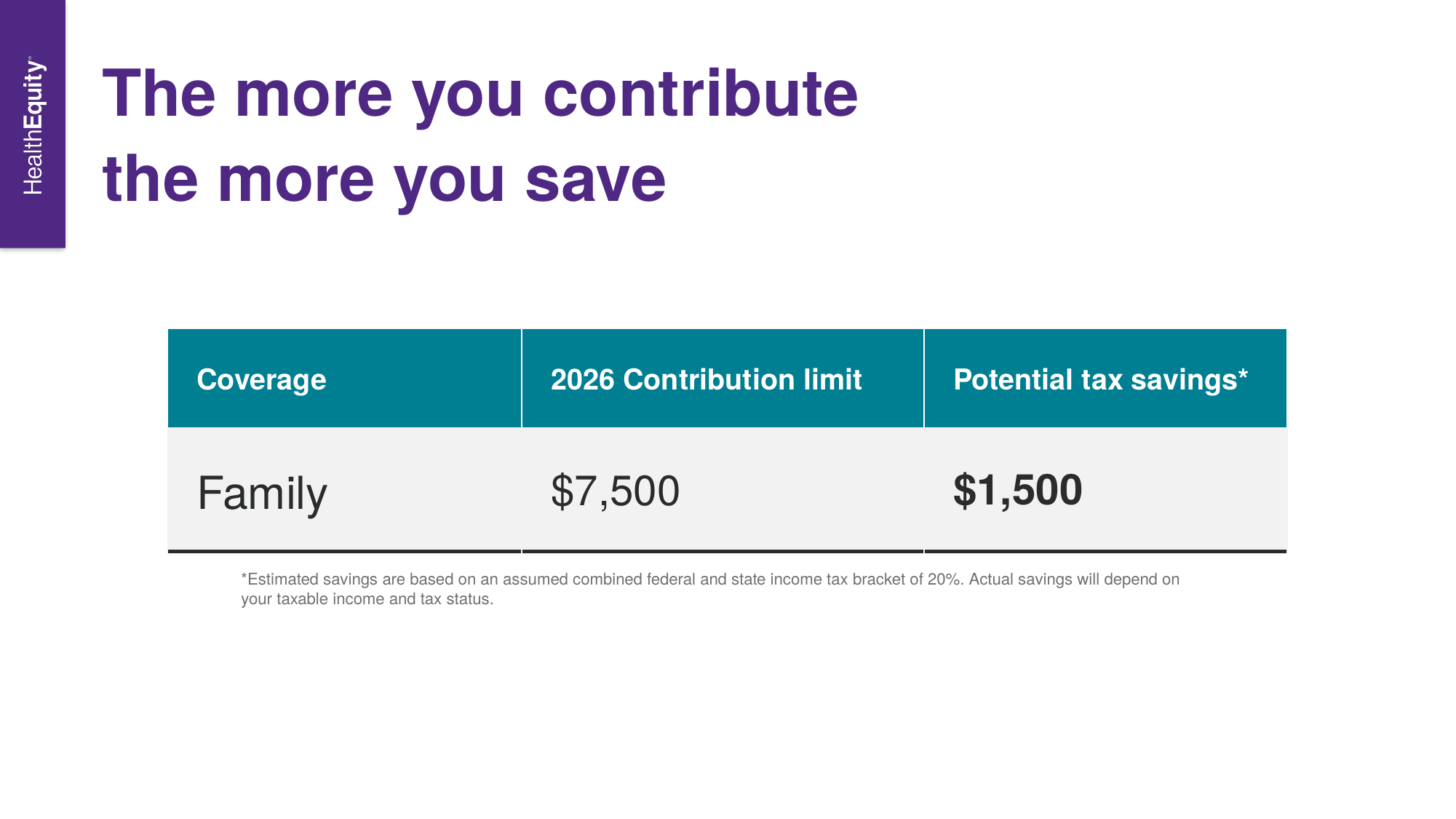

# The more you contribute the more you save
| Coverage | 2026 Contribution limit | Potential tax savings\* |
| --- | --- | --- |
| Family | $7,500 | $1,500 |
*Estimated savings are based on an assumed combined federal and state income tax bracket of 20%. Actual savings will depend on your taxable income and tax status.